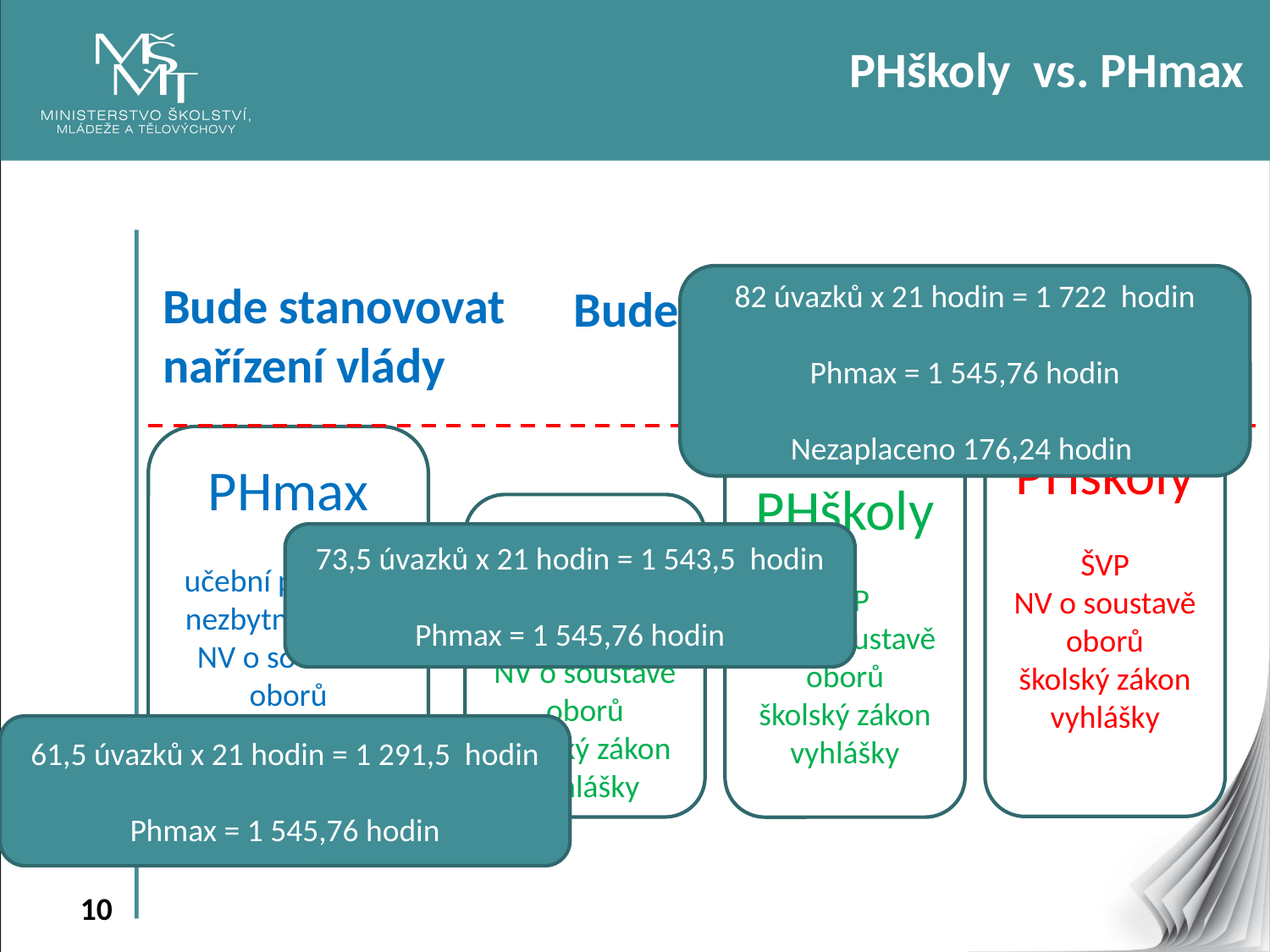

PHškoly  vs. PHmax
82 úvazků x 21 hodin = 1 722  hodin

Phmax = 1 545,76 hodin

Nezaplaceno 176,24 hodin
Bude stanovovat
nařízení vlády
Bude stanovovat ředitel školy
PHškoly

ŠVP
NV o soustavě oborů
školský zákon
vyhlášky
PHmax

učební plán RVP
nezbytné dělení
NV o soustavě oborů
školský zákon
vyhlášky
PHškoly

ŠVP
NV o soustavě oborů
školský zákon
vyhlášky
PHškoly

ŠVP
NV o soustavě oborů
školský zákon
vyhlášky
73,5 úvazků x 21 hodin = 1 543,5  hodin

Phmax = 1 545,76 hodin
61,5 úvazků x 21 hodin = 1 291,5  hodin

Phmax = 1 545,76 hodin